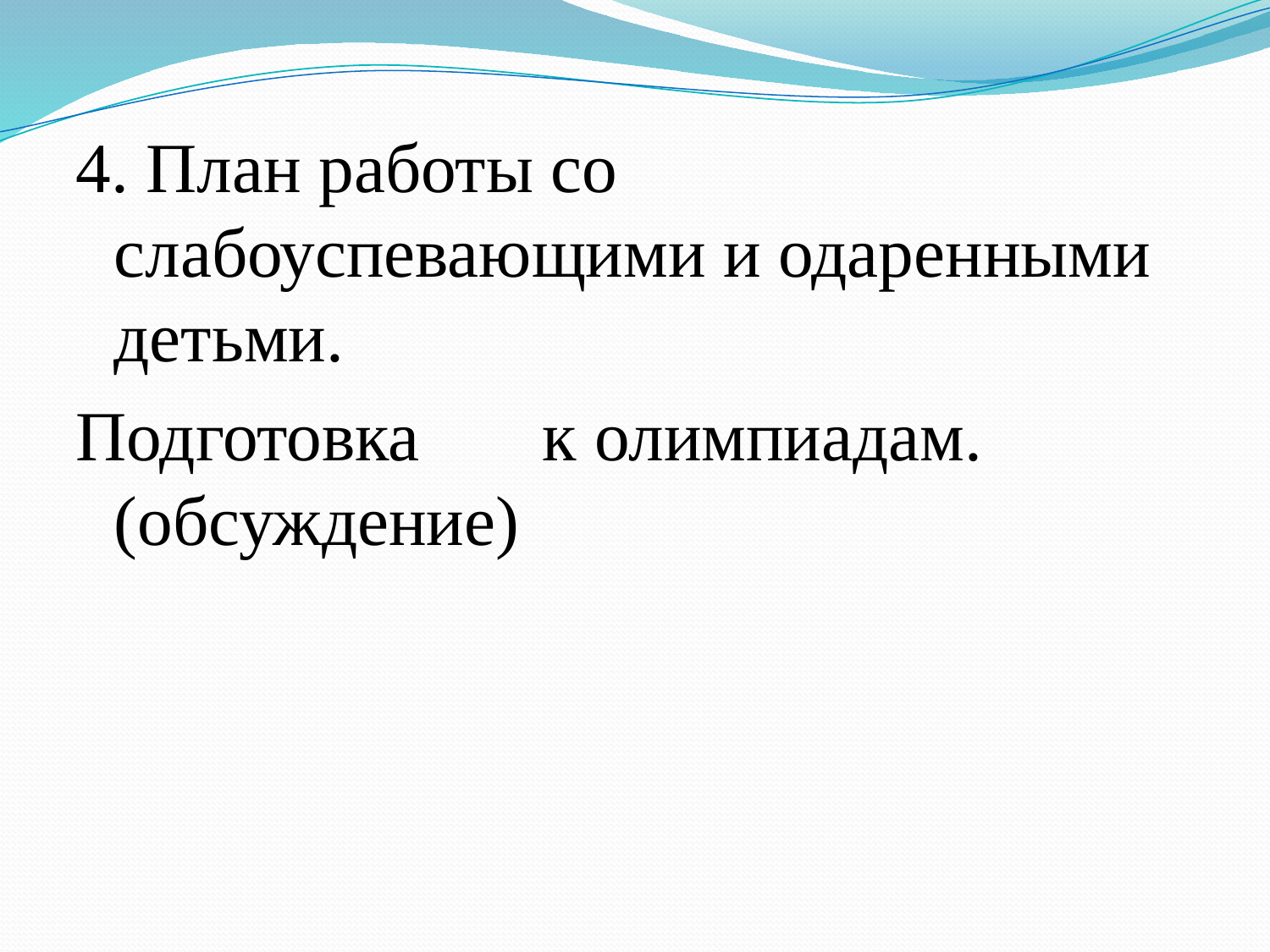

#
4. План работы со слабоуспевающими и одаренными детьми.
Подготовка       к олимпиадам. (обсуждение)